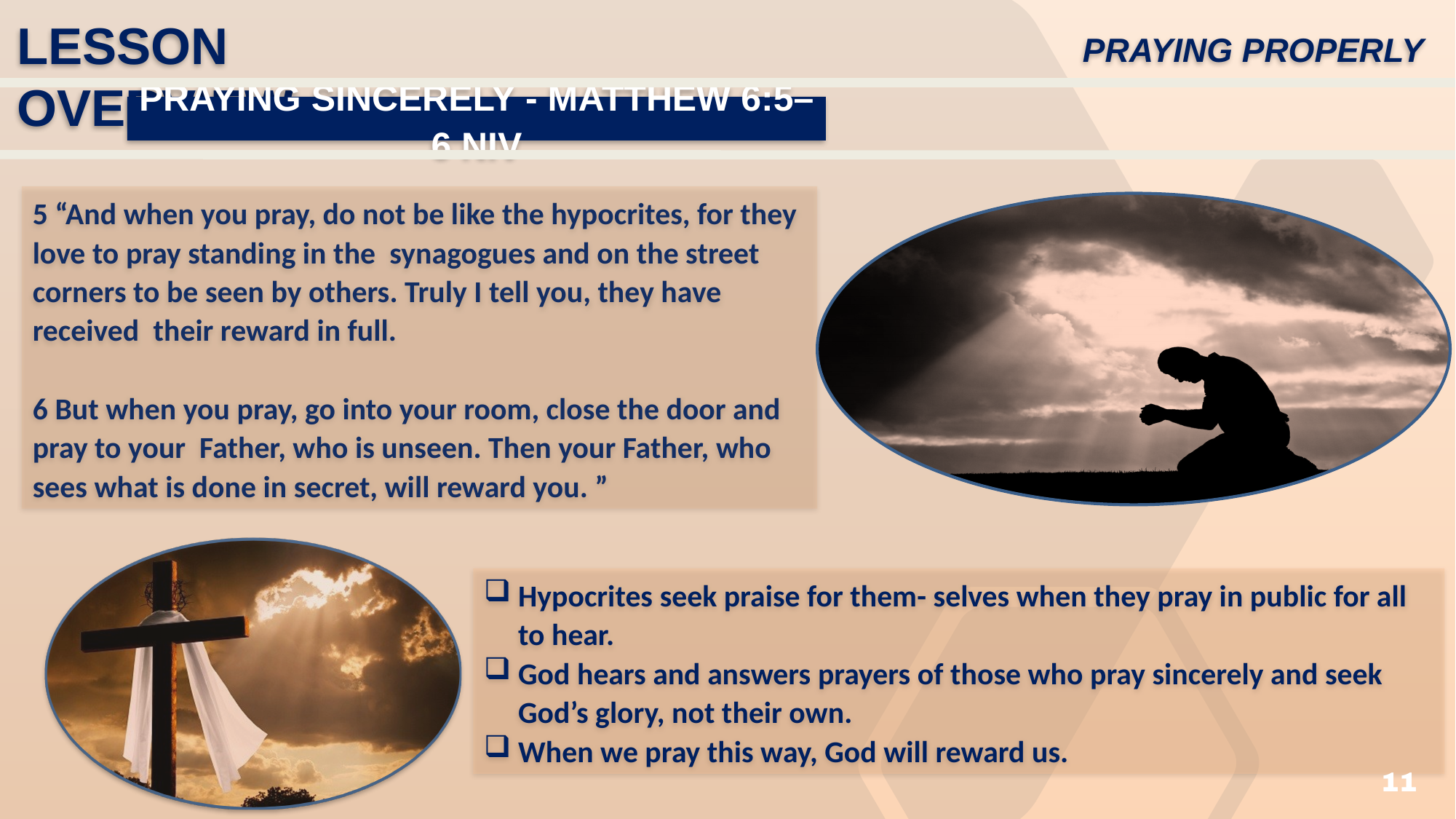

LESSON OVERVIEW
Praying Properly
Praying Sincerely - Matthew 6:5–6 NIV

5 “And when you pray, do not be like the hypocrites, for they love to pray standing in the  synagogues and on the street corners to be seen by others. Truly I tell you, they have received  their reward in full.

6 But when you pray, go into your room, close the door and pray to your  Father, who is unseen. Then your Father, who sees what is done in secret, will reward you. ”

Hypocrites seek praise for them- selves when they pray in public for all to hear.
God hears and answers prayers of those who pray sincerely and seek God’s glory, not their own.
When we pray this way, God will reward us.
11